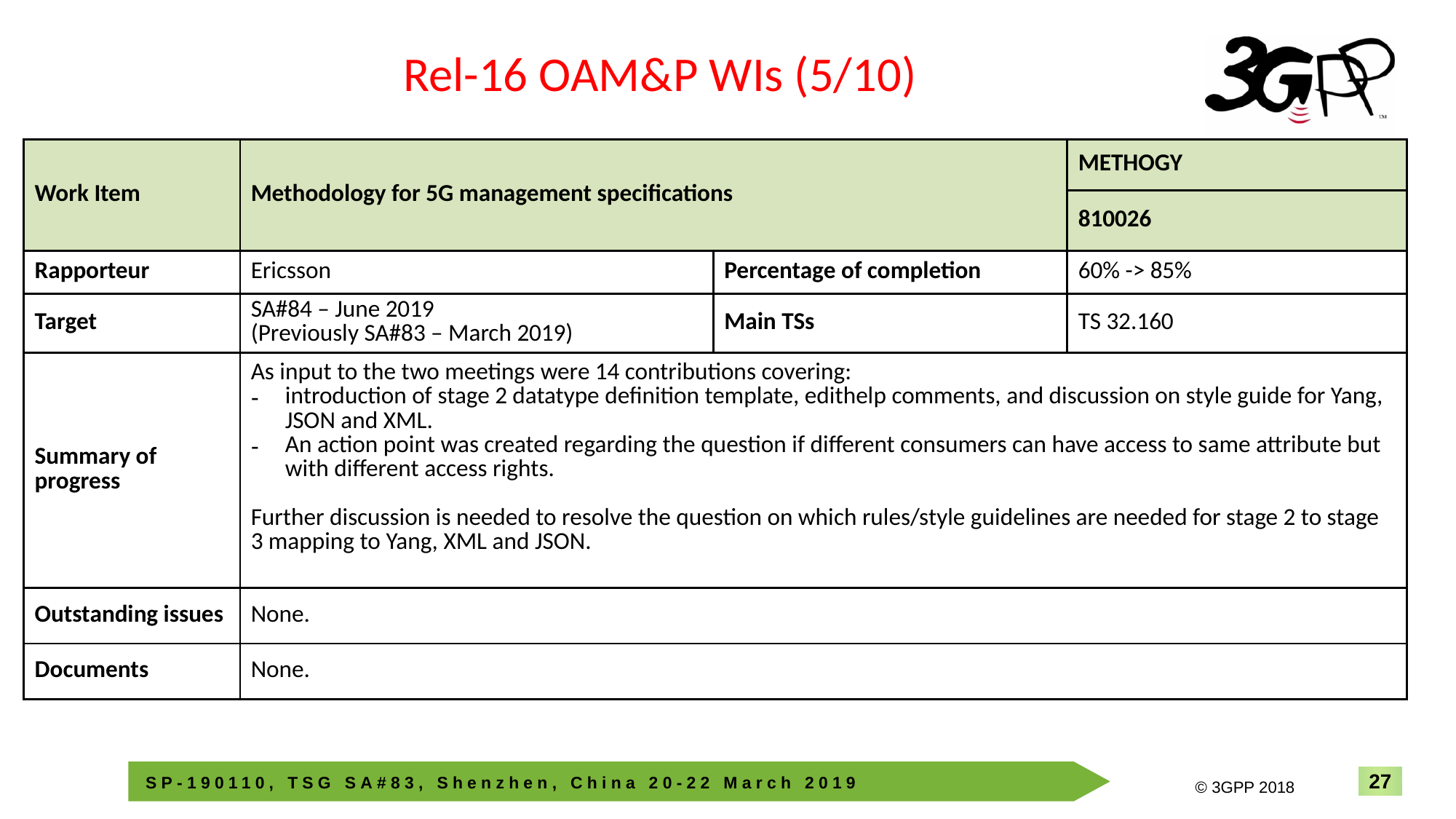

Rel-16 OAM&P WIs (5/10)
| Work Item | Methodology for 5G management specifications |  | METHOGY |
| --- | --- | --- | --- |
|  |  |  | 810026 |
| Rapporteur | Ericsson | Percentage of completion | 60% -> 85% |
| Target | SA#84 – June 2019 (Previously SA#83 – March 2019) | Main TSs | TS 32.160 |
| Summary of progress | As input to the two meetings were 14 contributions covering: introduction of stage 2 datatype definition template, edithelp comments, and discussion on style guide for Yang, JSON and XML. An action point was created regarding the question if different consumers can have access to same attribute but with different access rights. Further discussion is needed to resolve the question on which rules/style guidelines are needed for stage 2 to stage 3 mapping to Yang, XML and JSON. |  |  |
| Outstanding issues | None. |  |  |
| Documents | None. |  |  |